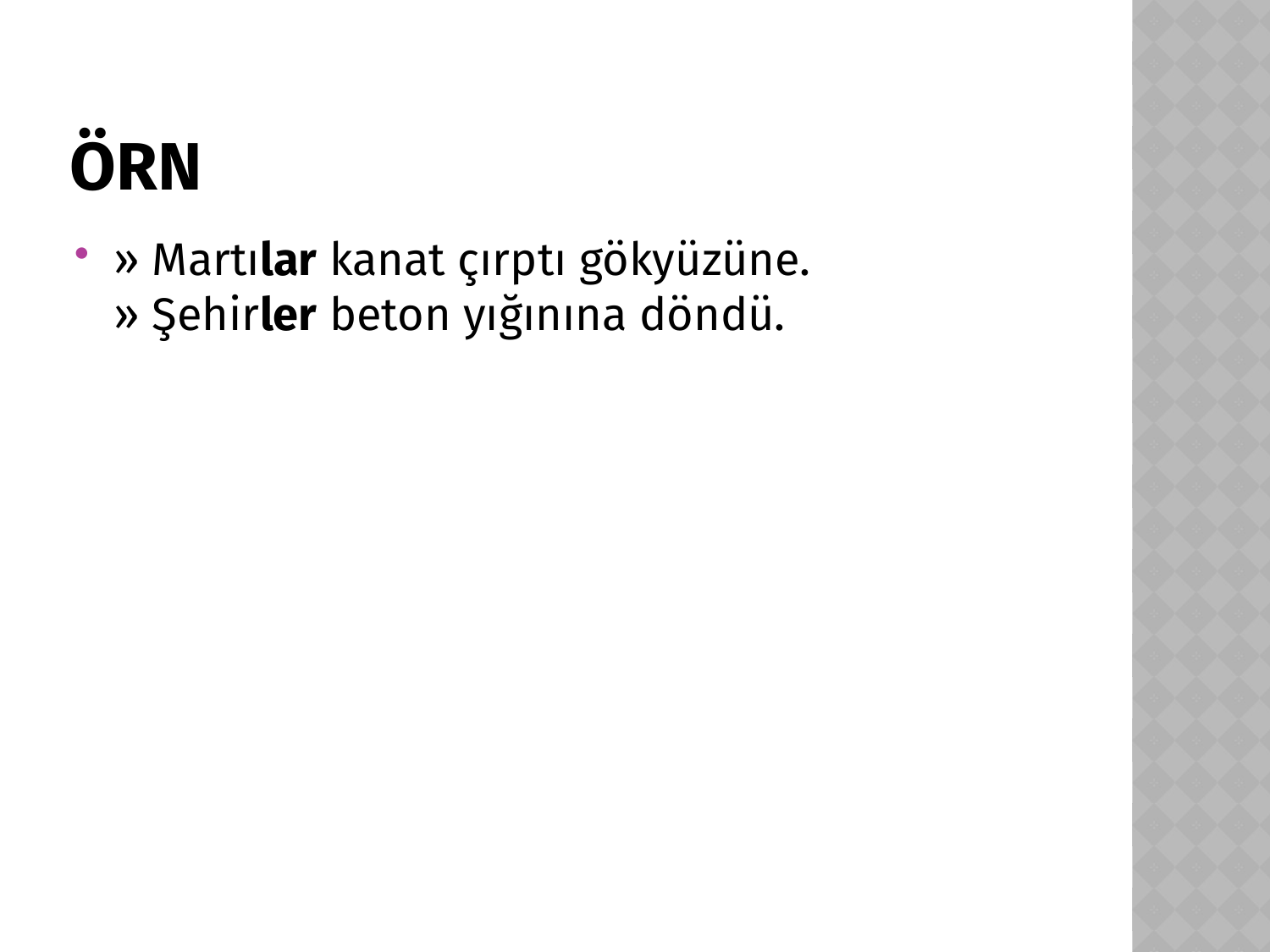

# örn
» Martılar kanat çırptı gökyüzüne.
» Şehirler beton yığınına döndü.